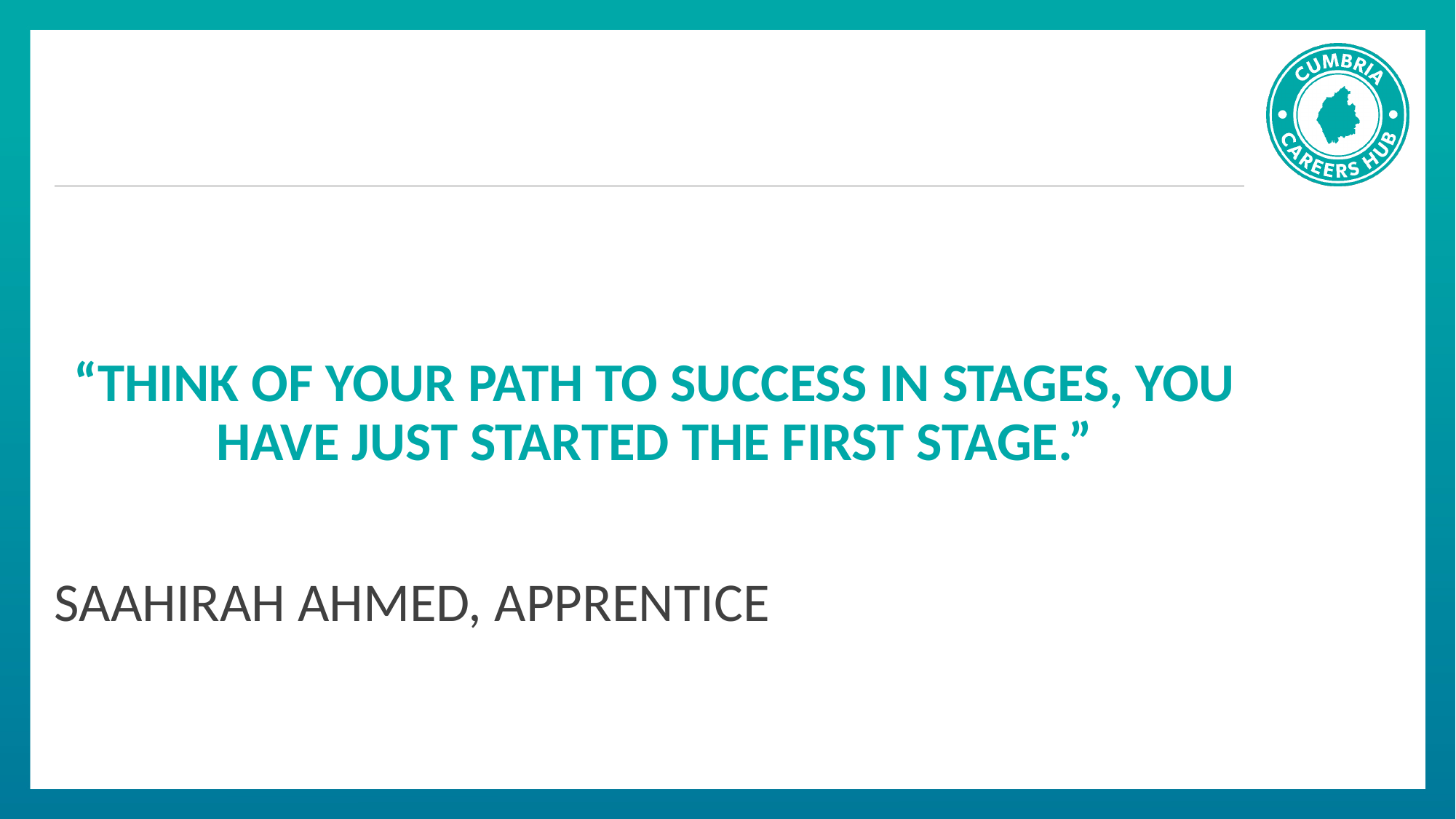

“THINK OF YOUR PATH TO SUCCESS IN STAGES, YOU HAVE JUST STARTED THE FIRST STAGE.”

SAAHIRAH AHMED, APPRENTICE